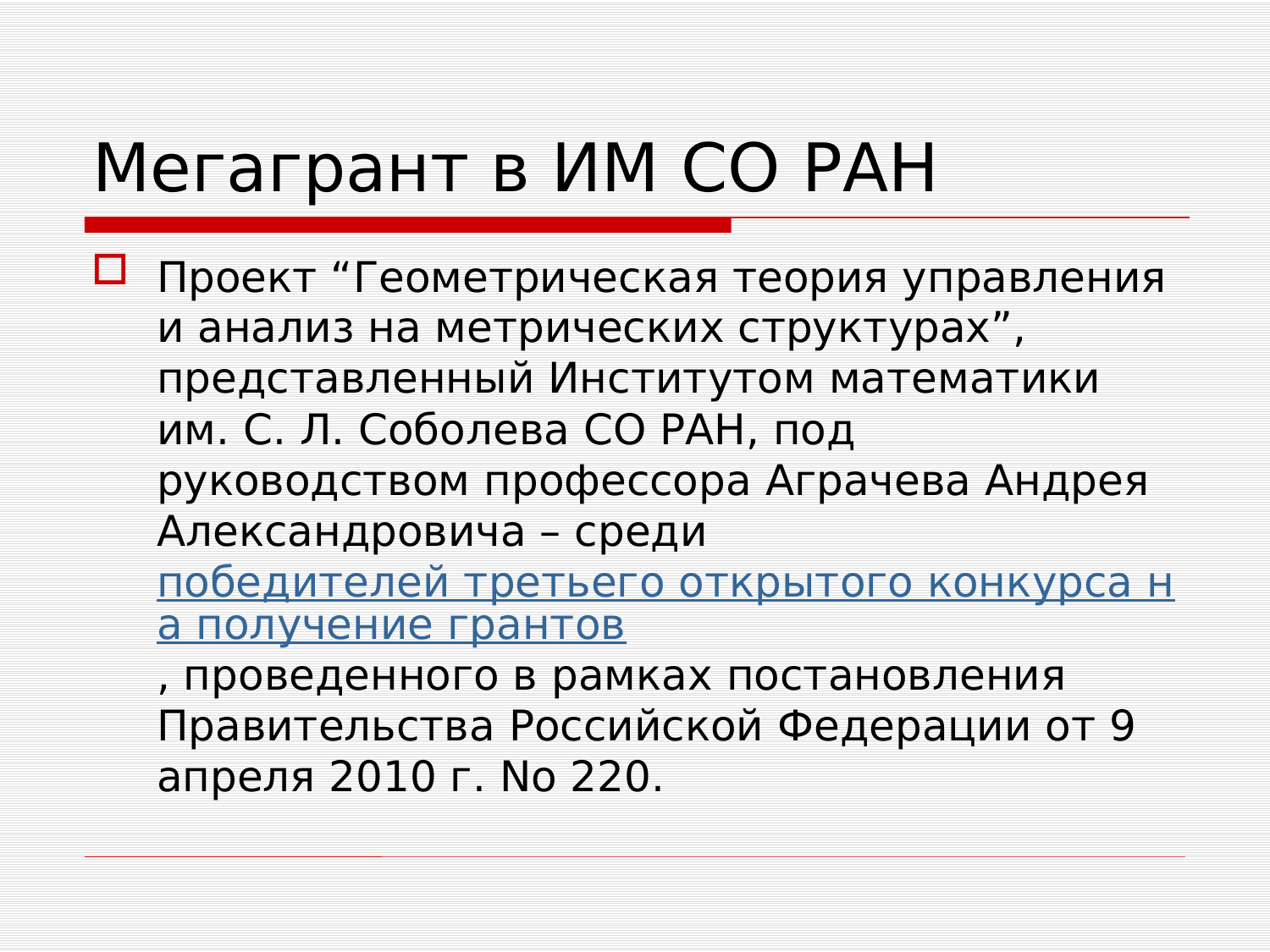

# Мегагрант в ИМ СО РАН
Проект “Геометрическая теория управления и анализ на метрических структурах”, представленный Институтом математики им. С. Л. Соболева СО РАН, под руководством профессора Аграчева Андрея Александровича – среди победителей третьего открытого конкурса на получение грантов, проведенного в рамках постановления Правительства Российской Федерации от 9 апреля 2010 г. No 220.